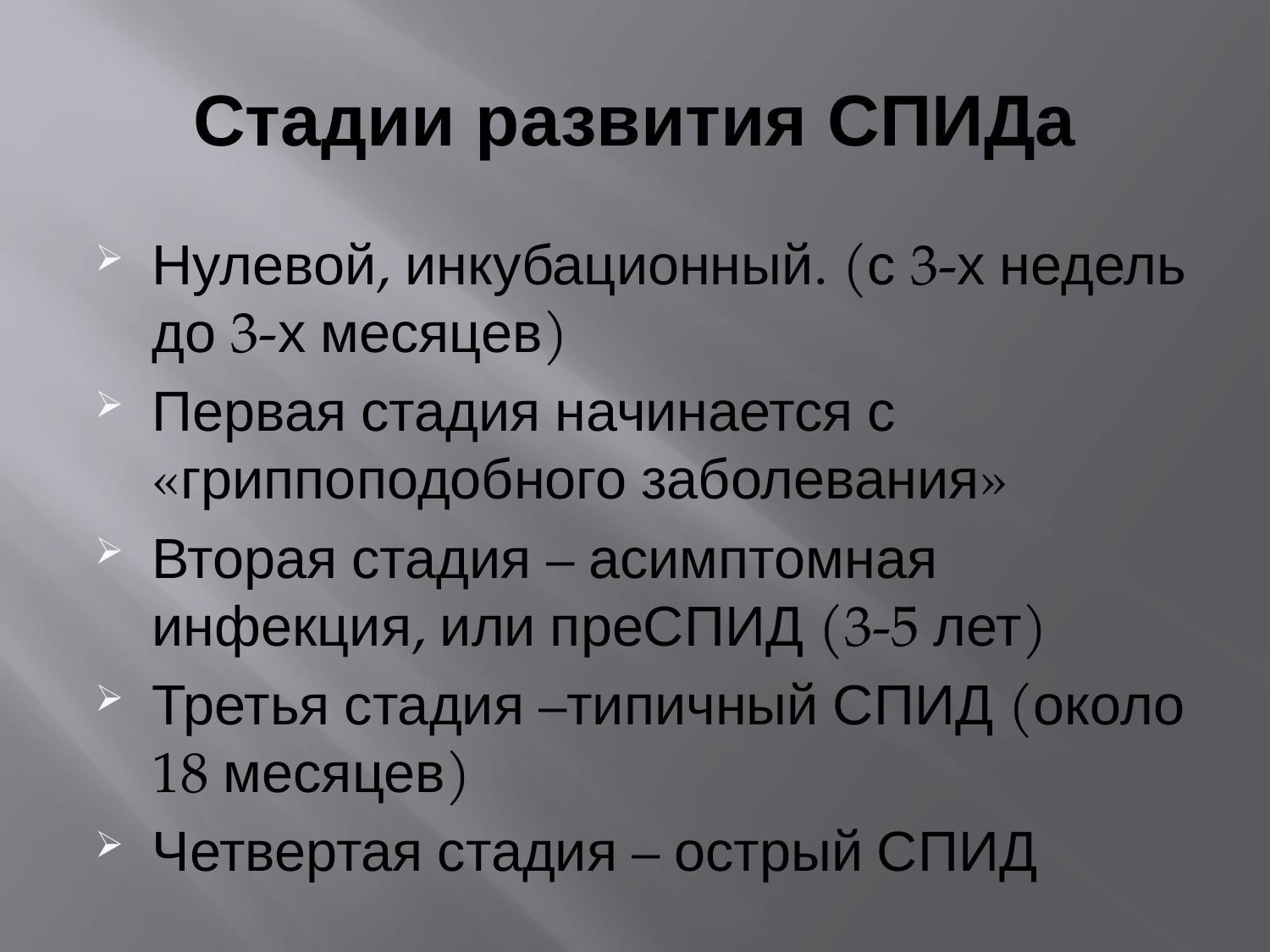

# Стадии развития СПИДа
Нулевой, инкубационный. (с 3-х недель до 3-х месяцев)
Первая стадия начинается с «гриппоподобного заболевания»
Вторая стадия – асимптомная инфекция, или преСПИД (3-5 лет)
Третья стадия –типичный СПИД (около 18 месяцев)
Четвертая стадия – острый СПИД